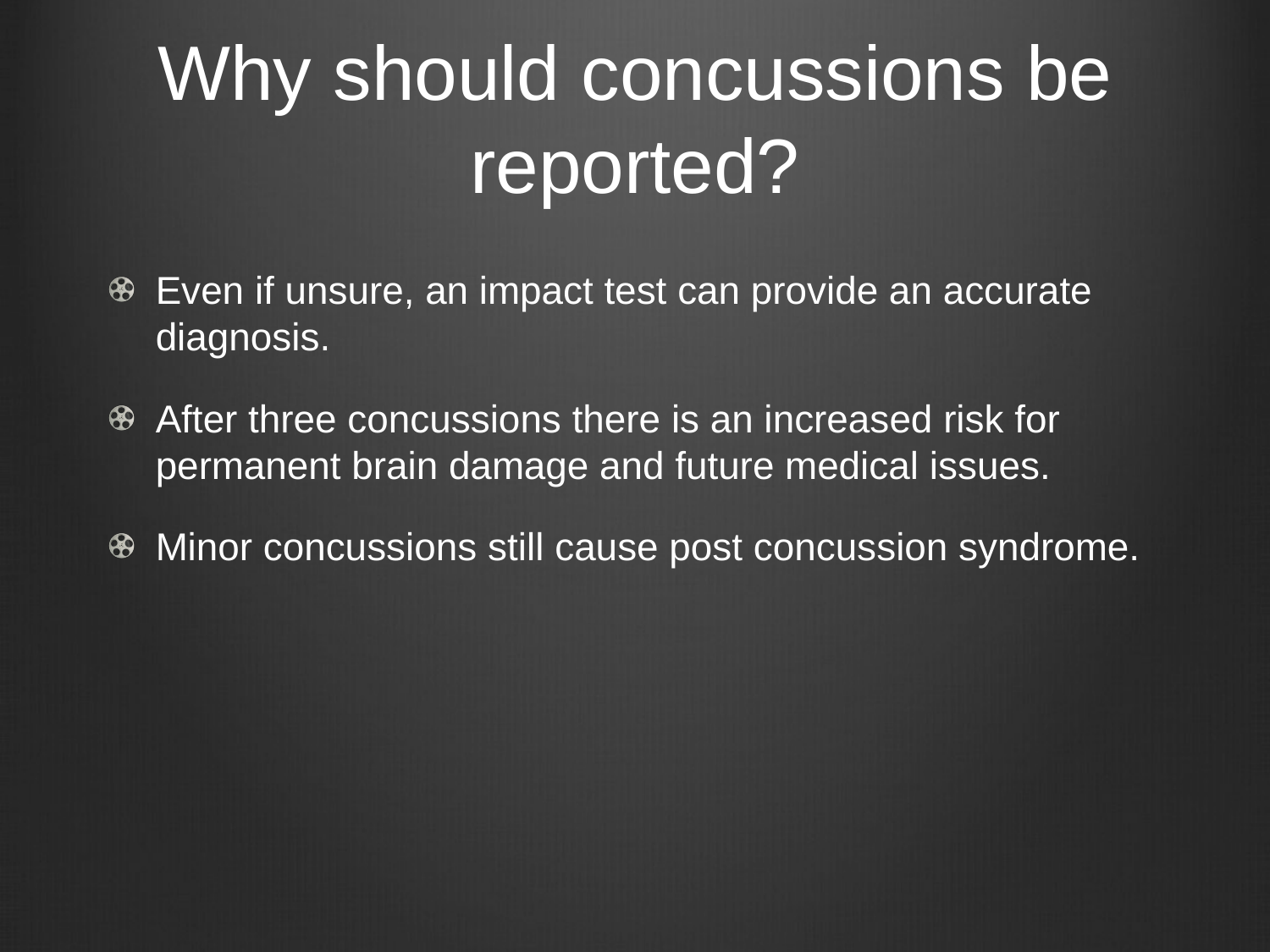

# Why should concussions be reported?
Even if unsure, an impact test can provide an accurate diagnosis.
After three concussions there is an increased risk for permanent brain damage and future medical issues.
Minor concussions still cause post concussion syndrome.